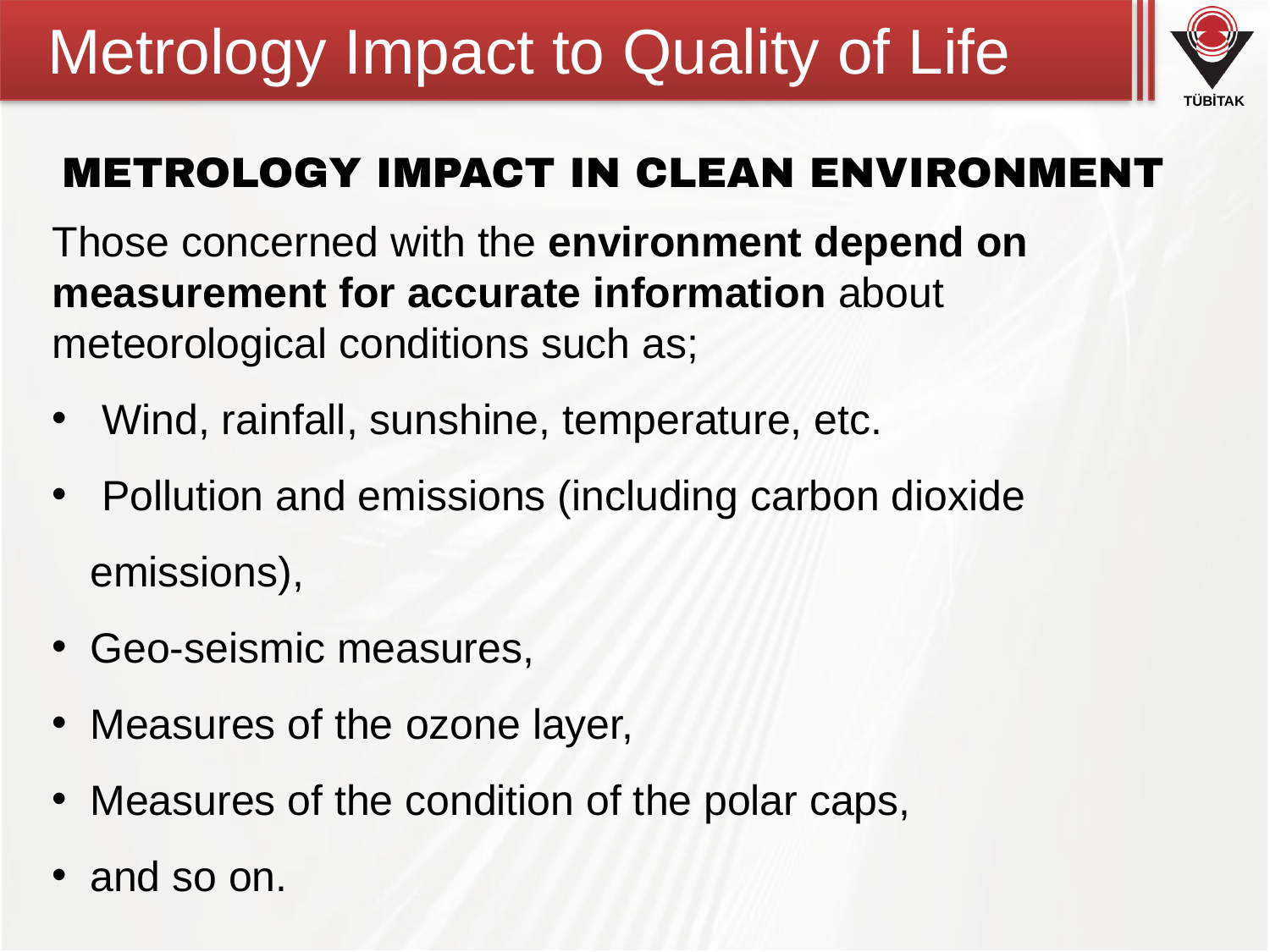

# Metrology Impact to Quality of Life
METROLOGY IMPACT IN CLEAN ENVIRONMENT
Those concerned with the environment depend on measurement for accurate information about meteorological conditions such as;
 Wind, rainfall, sunshine, temperature, etc.
 Pollution and emissions (including carbon dioxide emissions),
Geo-seismic measures,
Measures of the ozone layer,
Measures of the condition of the polar caps,
and so on.